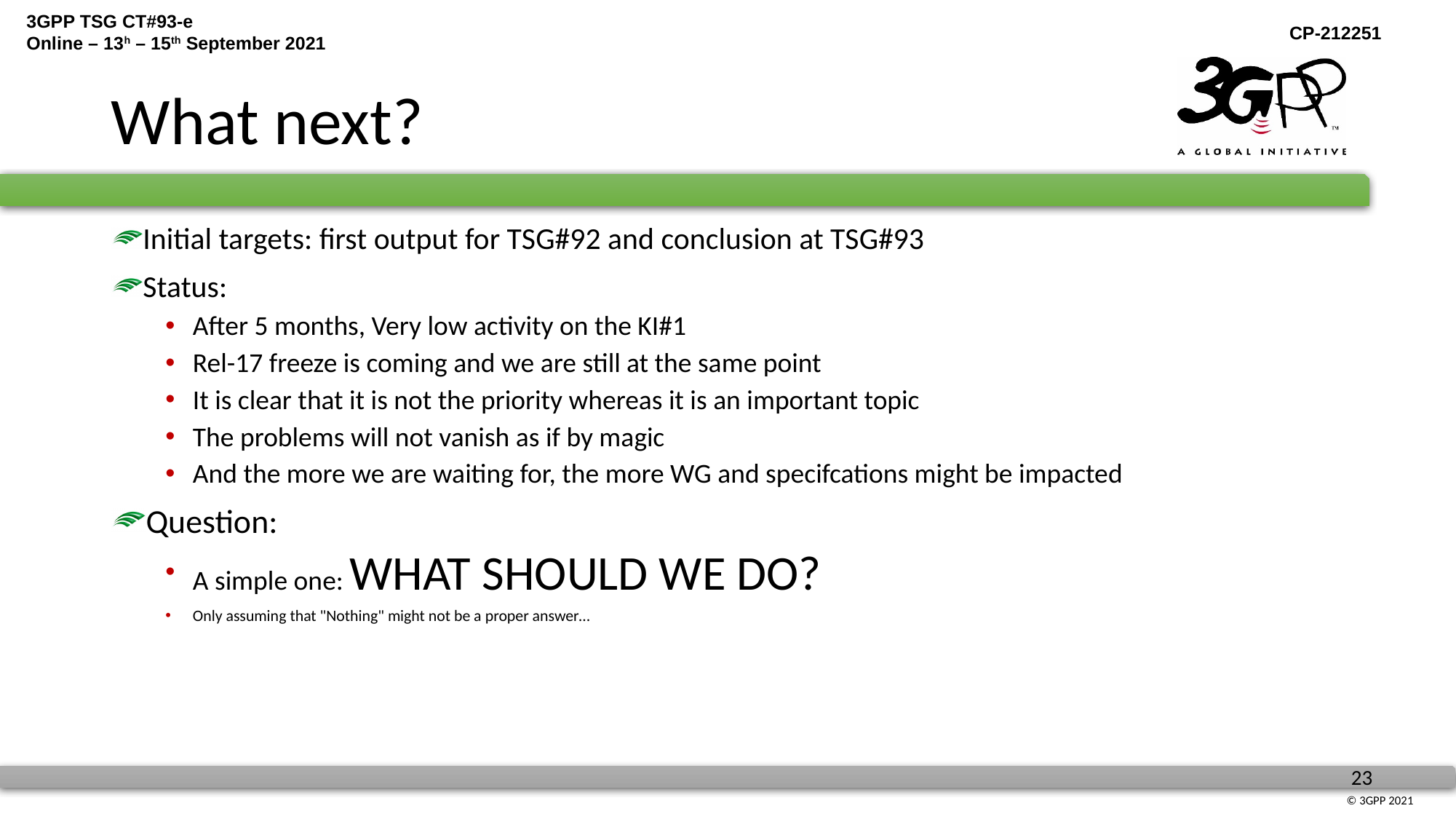

# What next?
Initial targets: first output for TSG#92 and conclusion at TSG#93
Status:
After 5 months, Very low activity on the KI#1
Rel-17 freeze is coming and we are still at the same point
It is clear that it is not the priority whereas it is an important topic
The problems will not vanish as if by magic
And the more we are waiting for, the more WG and specifcations might be impacted
Question:
A simple one: WHAT SHOULD WE DO?
Only assuming that "Nothing" might not be a proper answer…